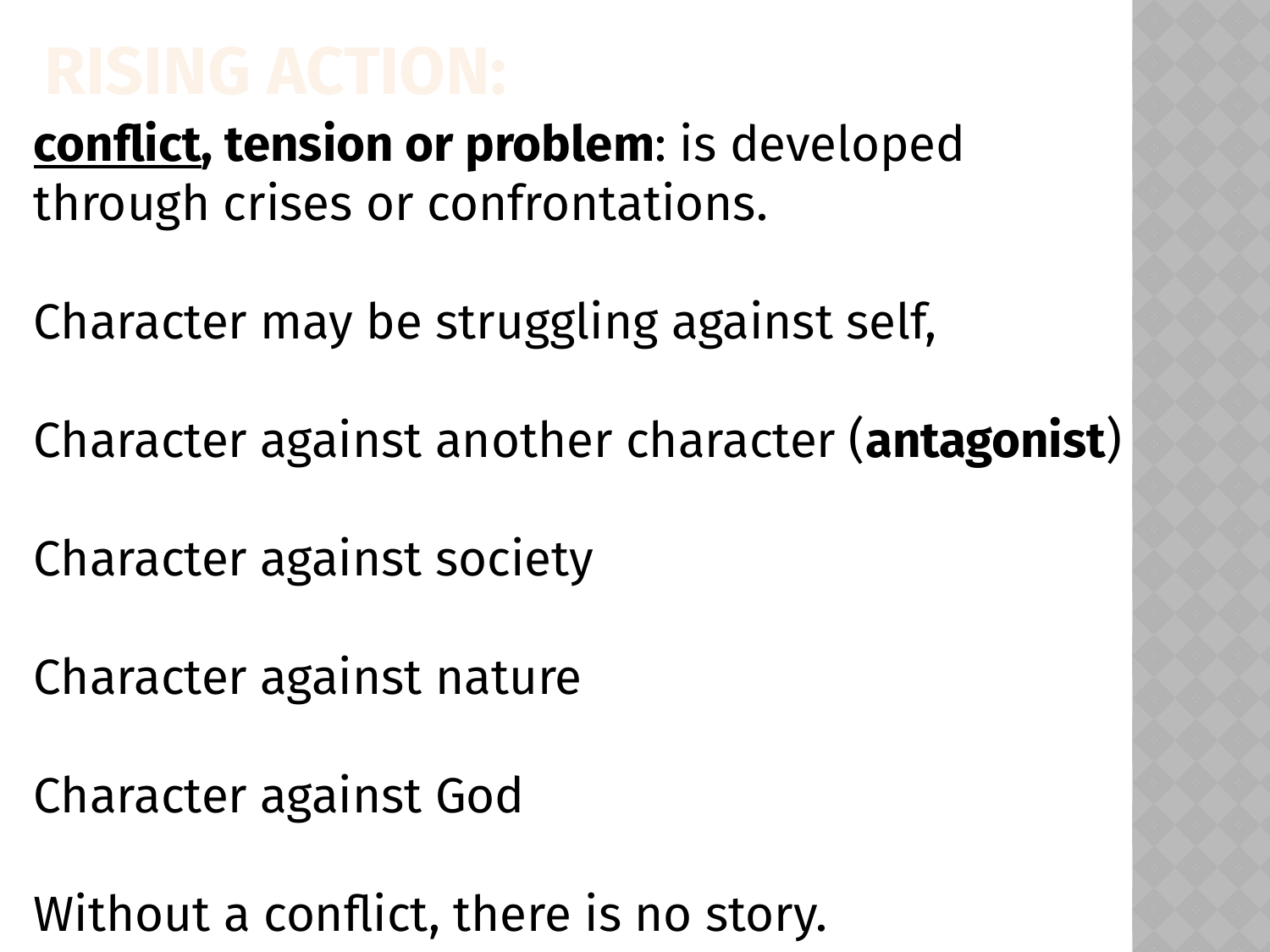

Rising action:
conflict, tension or problem: is developed through crises or confrontations.

Character may be struggling against self,

Character against another character (antagonist)

Character against society

Character against nature

Character against God

Without a conflict, there is no story.